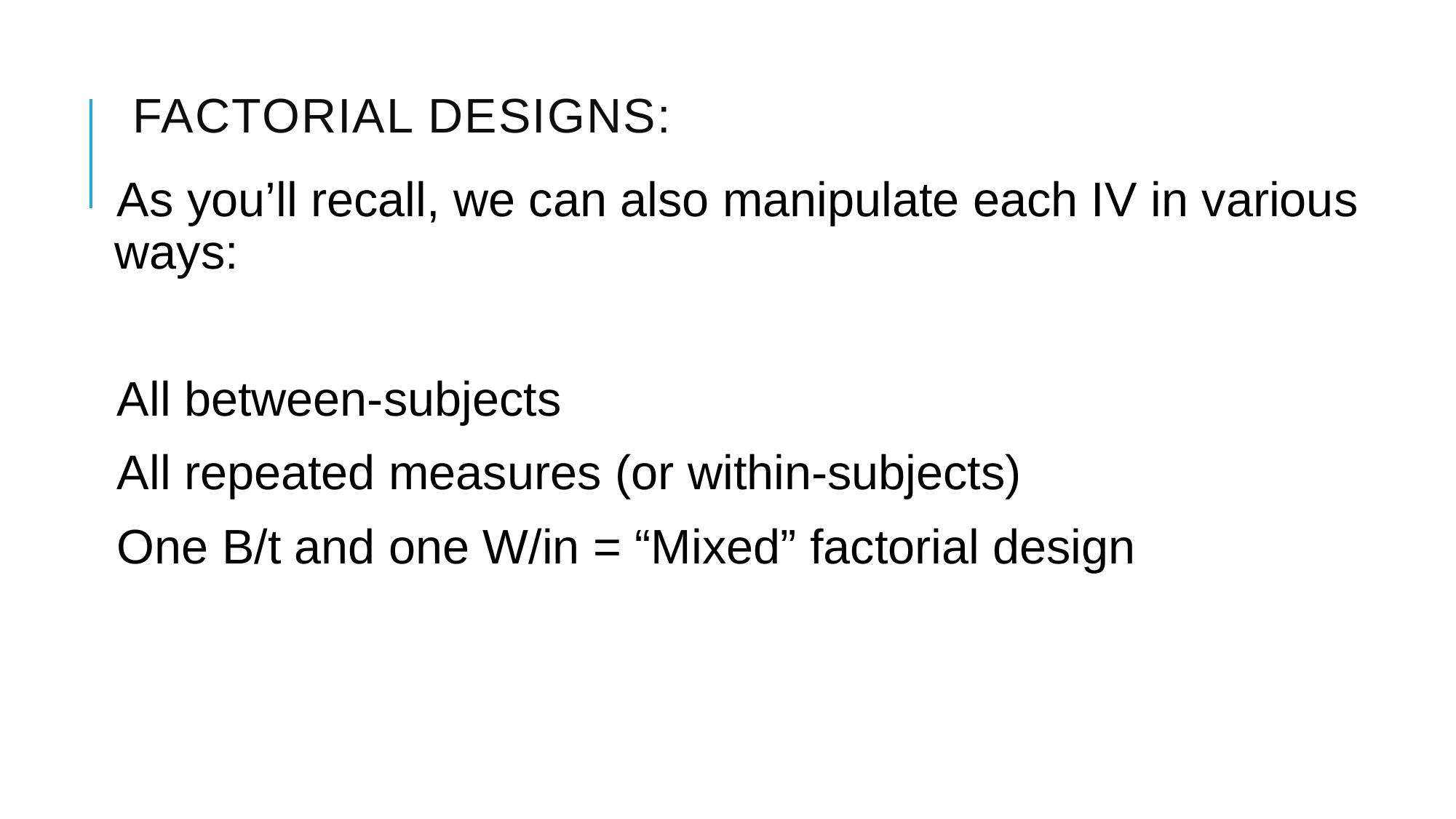

# Factorial Designs:
As you’ll recall, we can also manipulate each IV in various ways:

All between-subjects
All repeated measures (or within-subjects)
One B/t and one W/in = “Mixed” factorial design